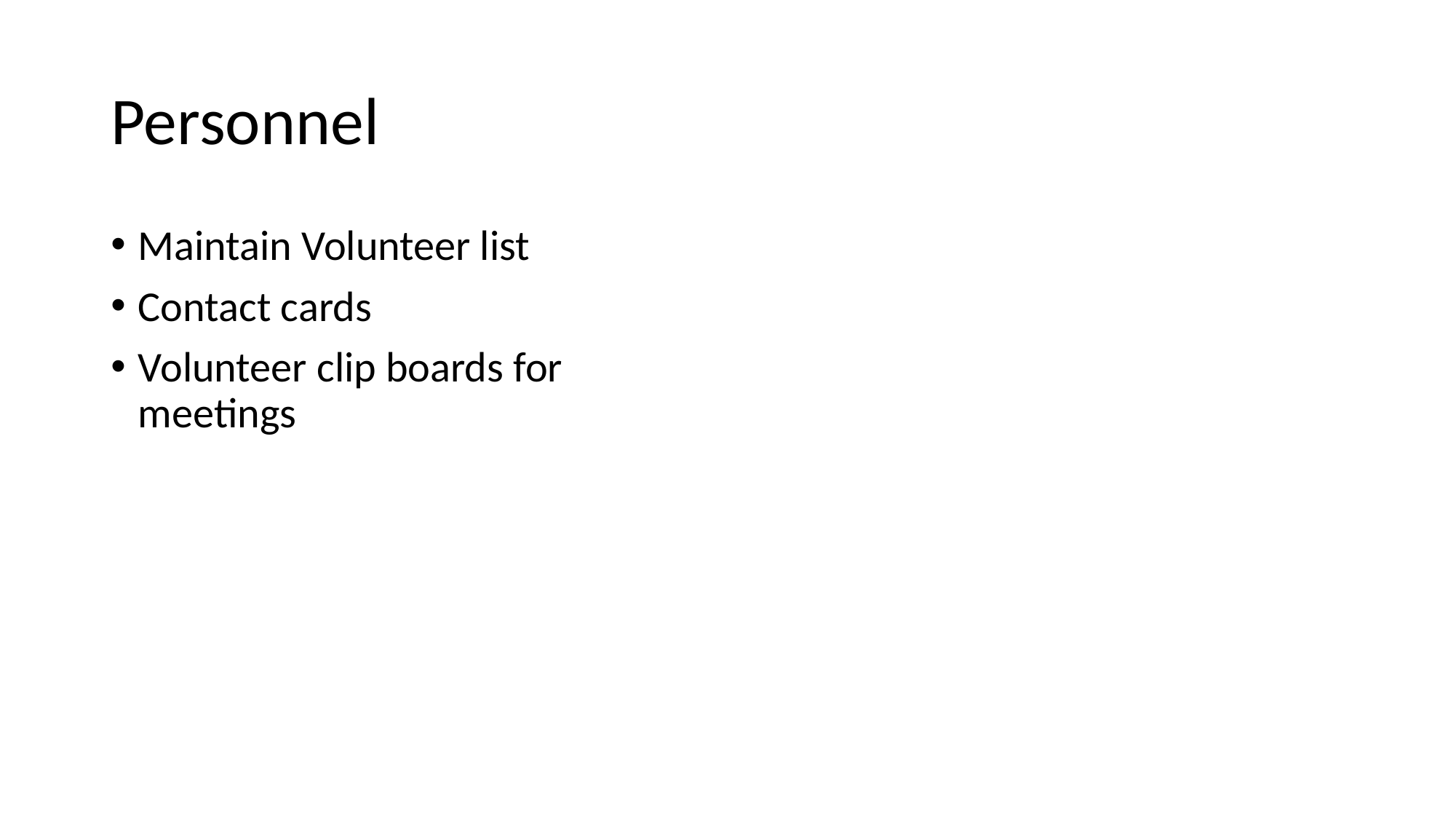

# Personnel

Maintain Volunteer list
Contact cards
Volunteer clip boards for meetings